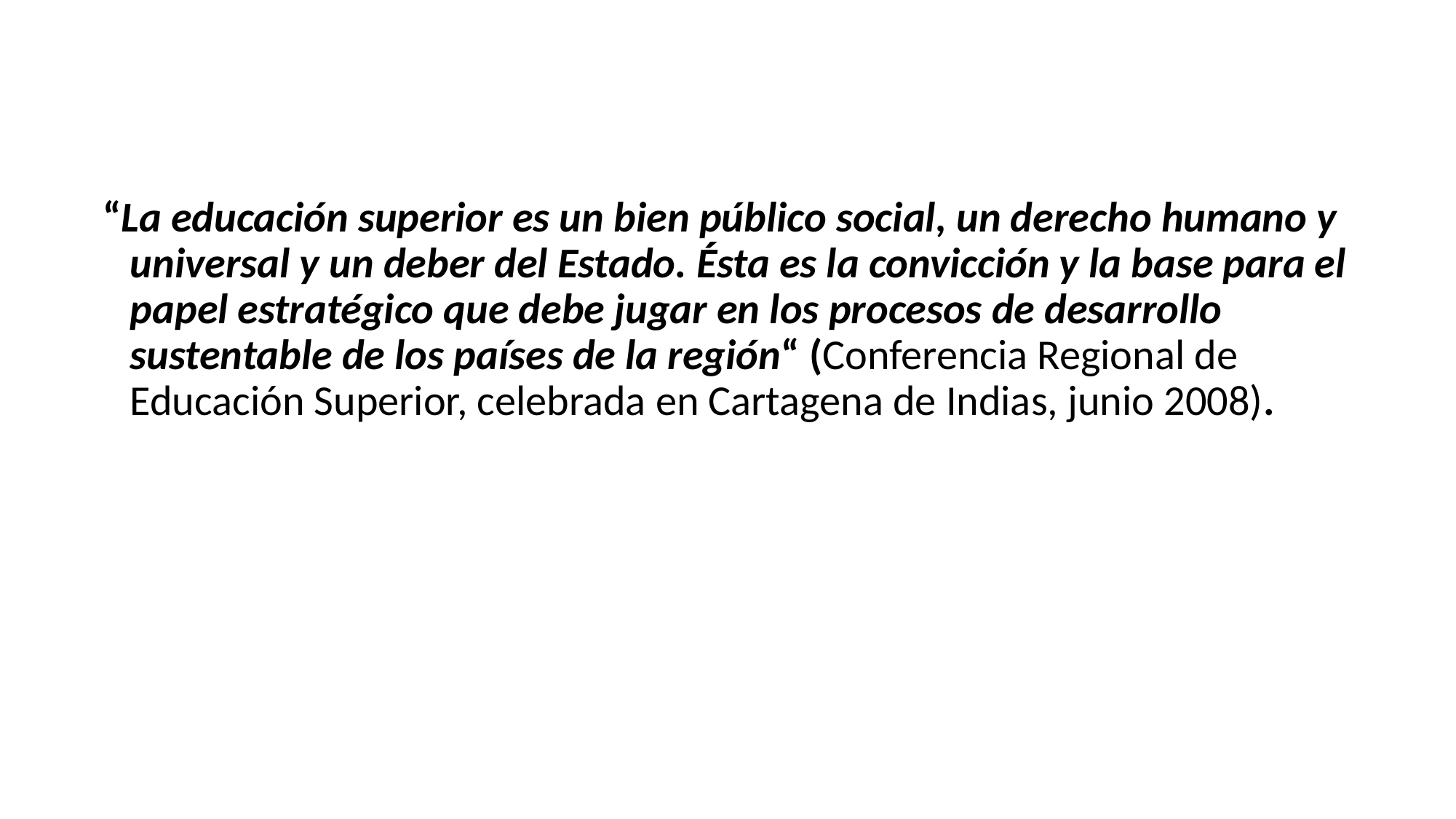

“La educación superior es un bien público social, un derecho humano y universal y un deber del Estado. Ésta es la convicción y la base para el papel estratégico que debe jugar en los procesos de desarrollo sustentable de los países de la región“ (Conferencia Regional de Educación Superior, celebrada en Cartagena de Indias, junio 2008).